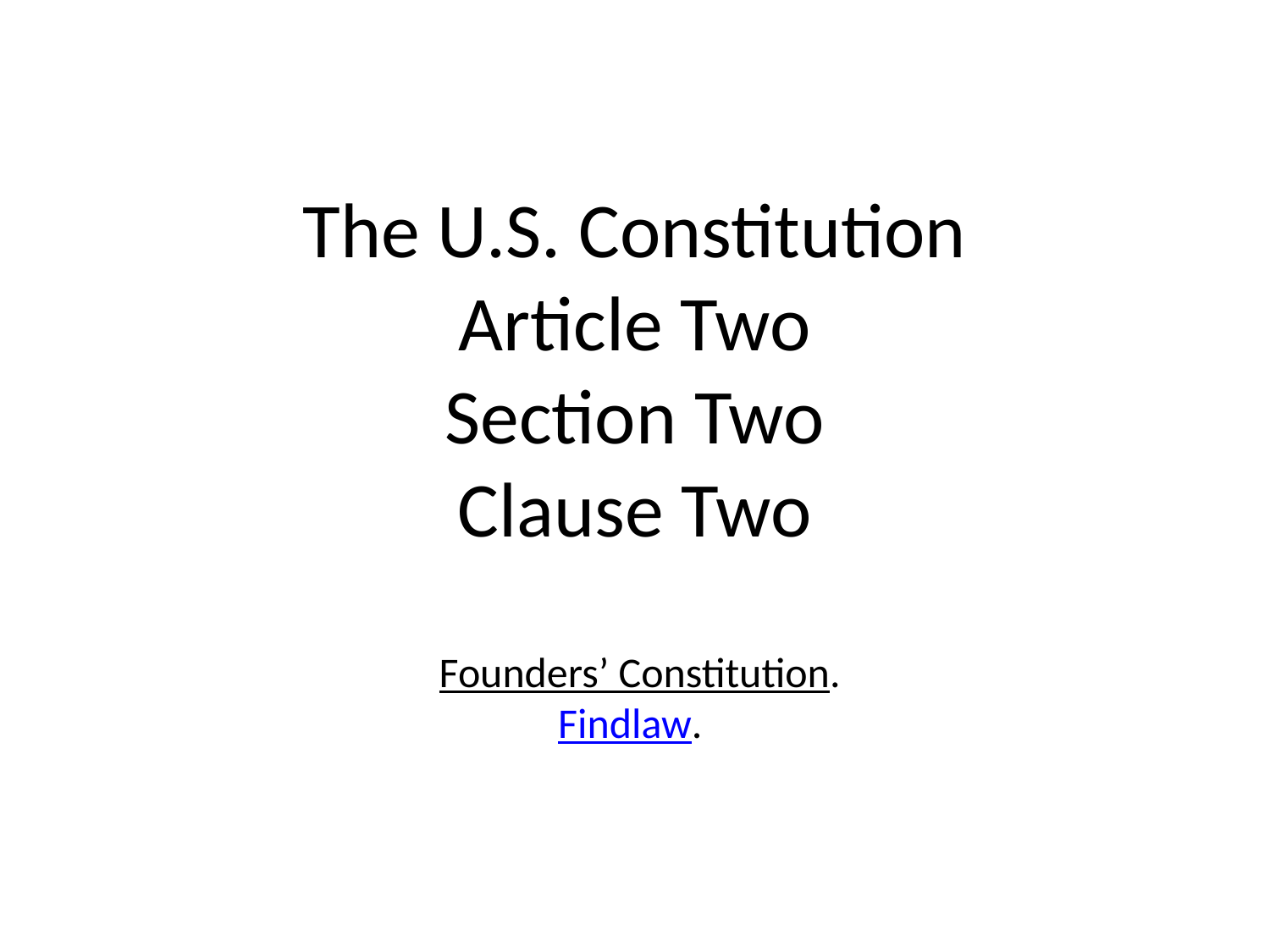

# The U.S. Constitution Article Two Section Two Clause Two Founders’ Constitution. Findlaw.